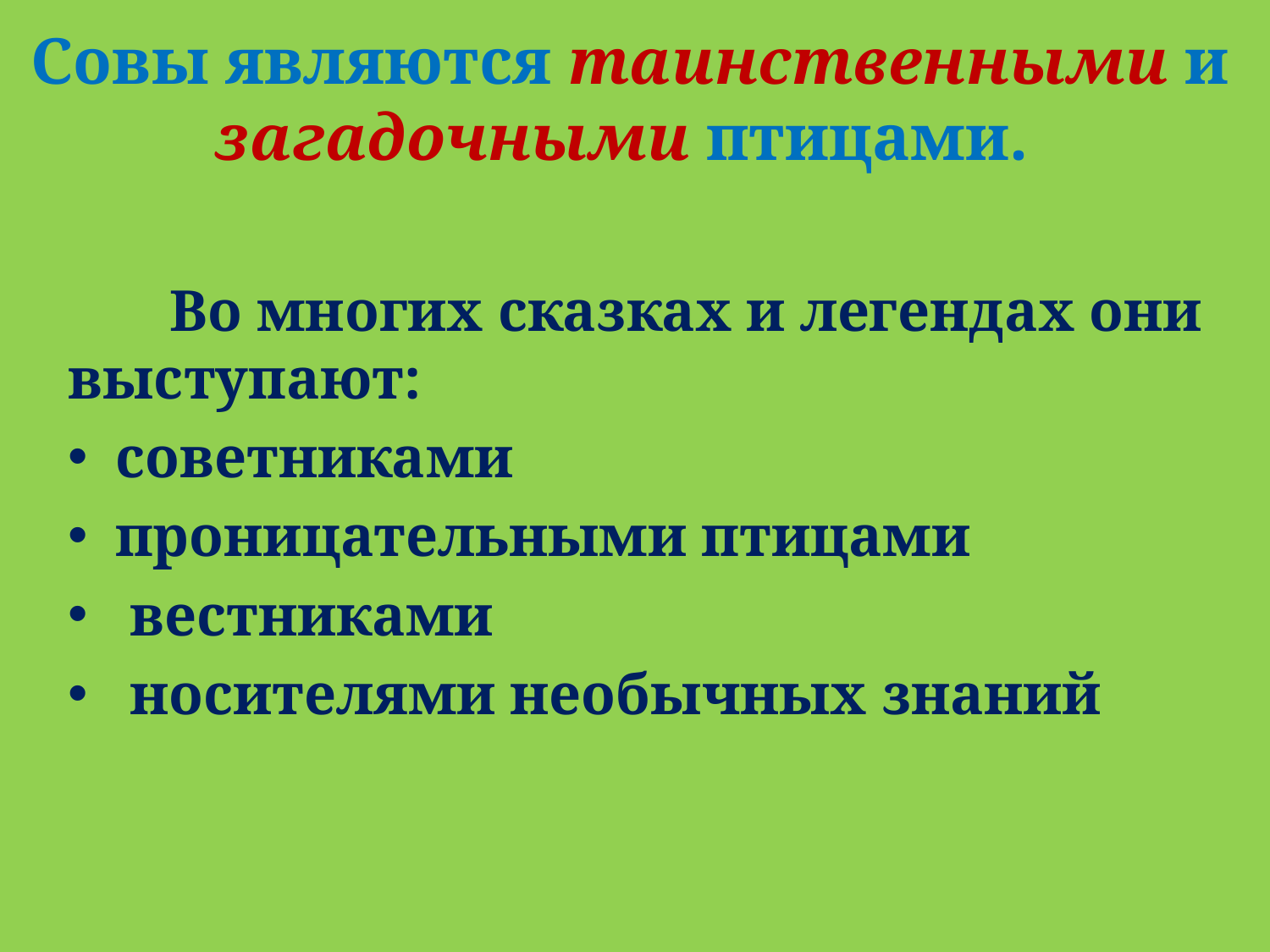

# Совы являются таинственными и загадочными птицами.

       Во многих сказках и легендах они выступают:
советниками
проницательными птицами
 вестниками
 носителями необычных знаний